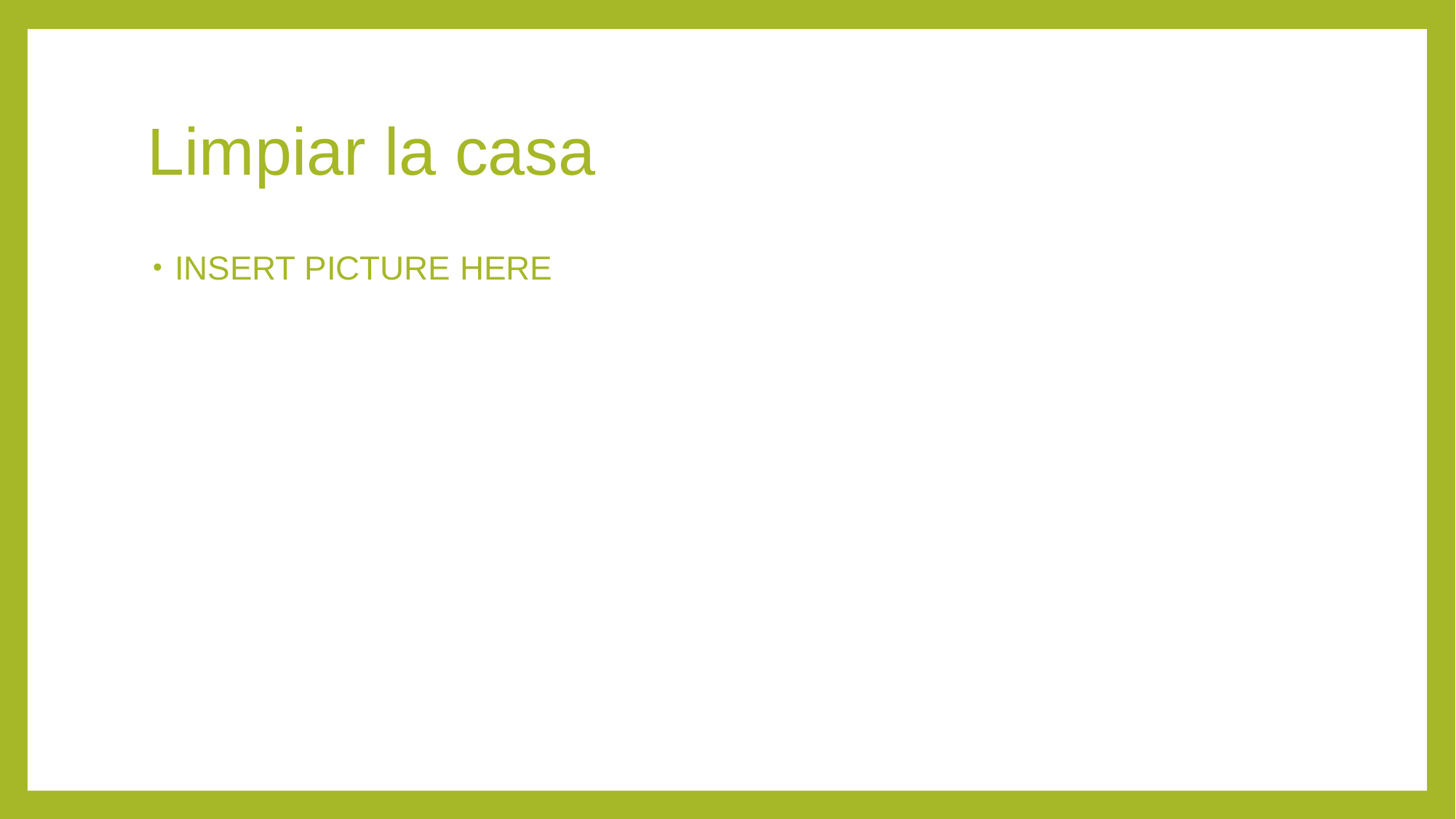

# Limpiar la casa
INSERT PICTURE HERE